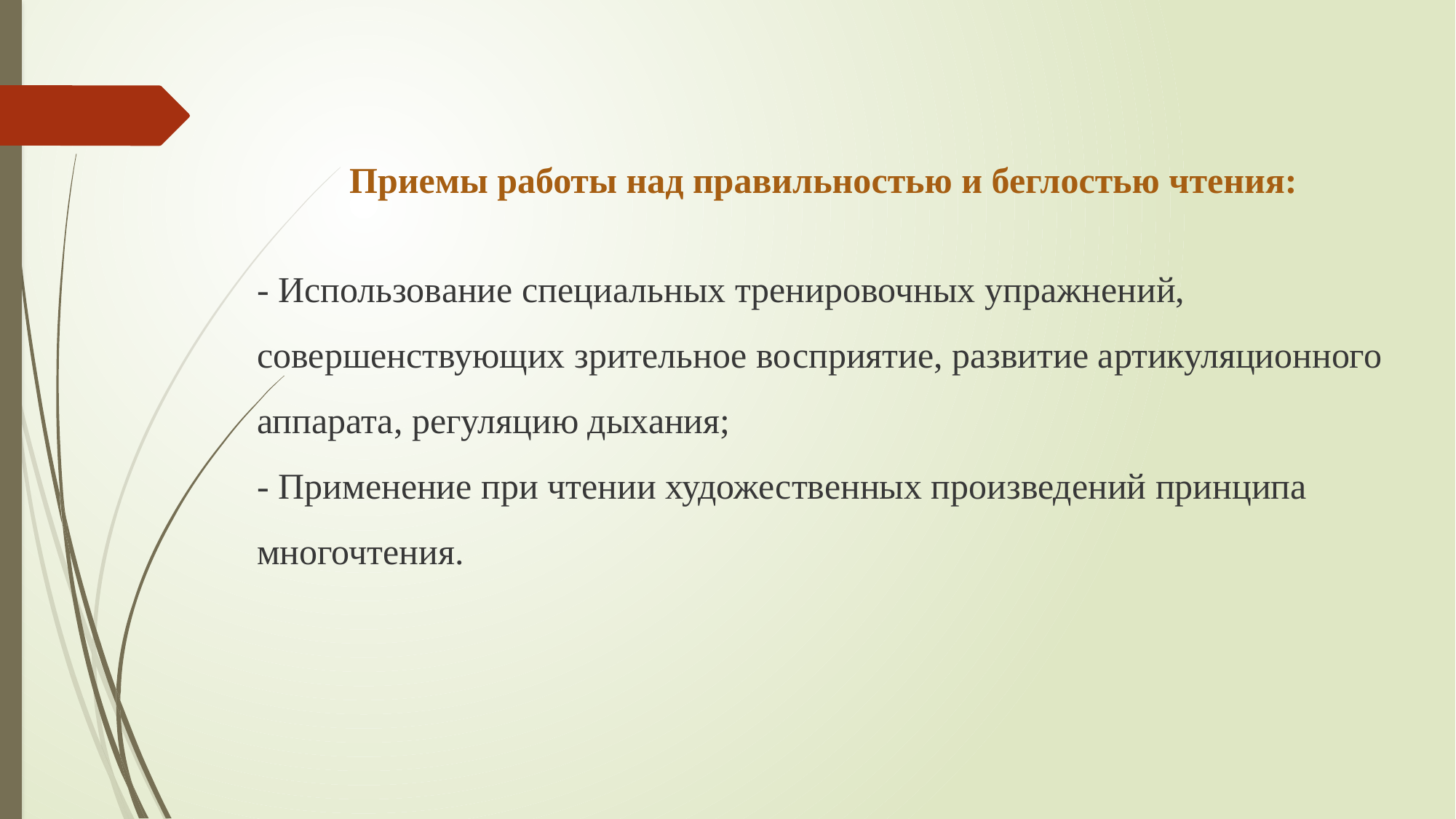

Приемы работы над правильностью и беглостью чтения:

- Использование специальных тренировочных упражнений, совершенствующих зрительное восприятие, развитие артикуляционного аппарата, регуляцию дыхания;
- Применение при чтении художественных произведений принципа многочтения.